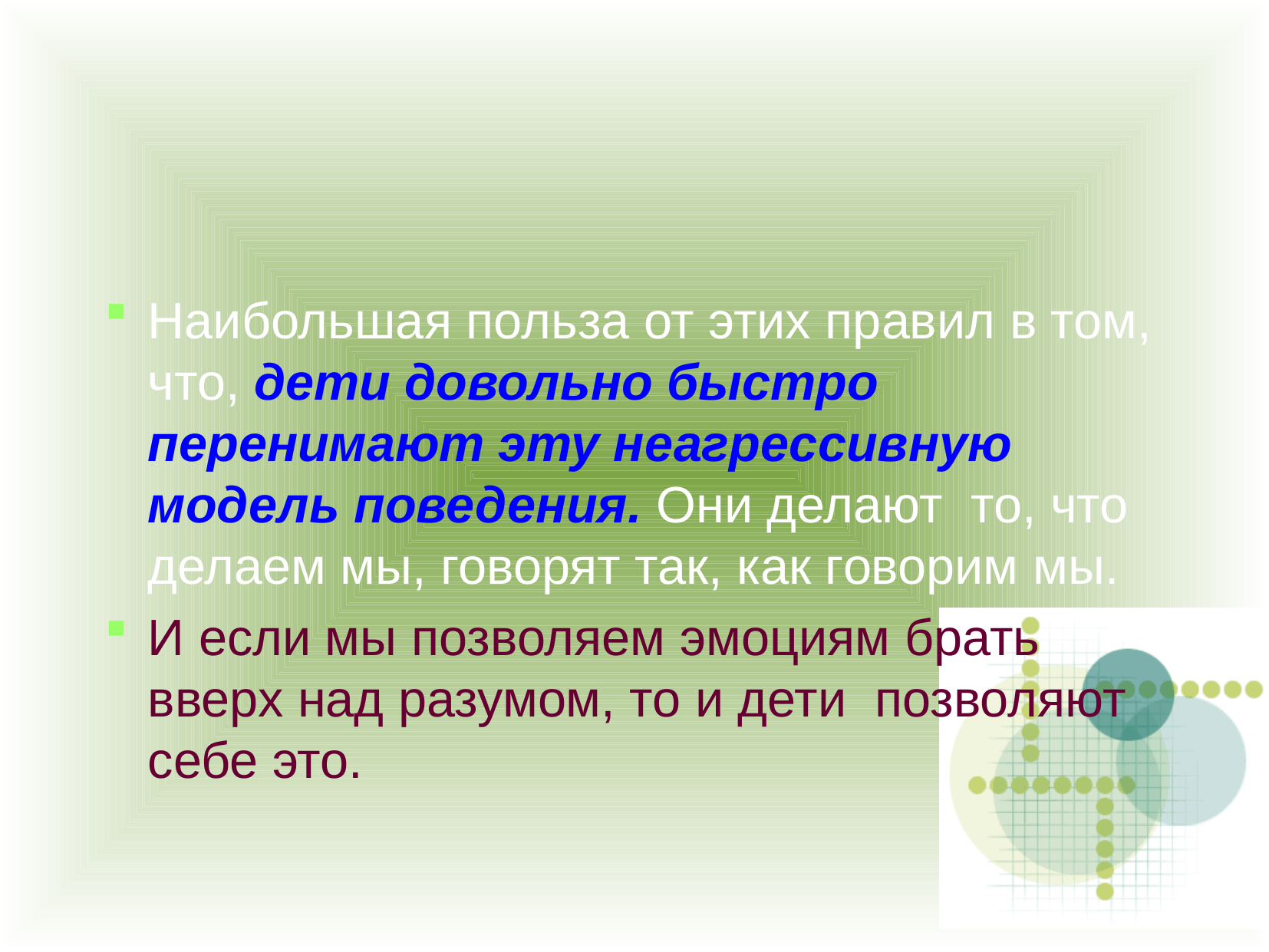

Наибольшая польза от этих правил в том, что, дети довольно быстро перенимают эту неагрессивную модель поведения. Они делают  то, что делаем мы, говорят так, как говорим мы.
И если мы позволяем эмоциям брать вверх над разумом, то и дети  позволяют себе это.
#